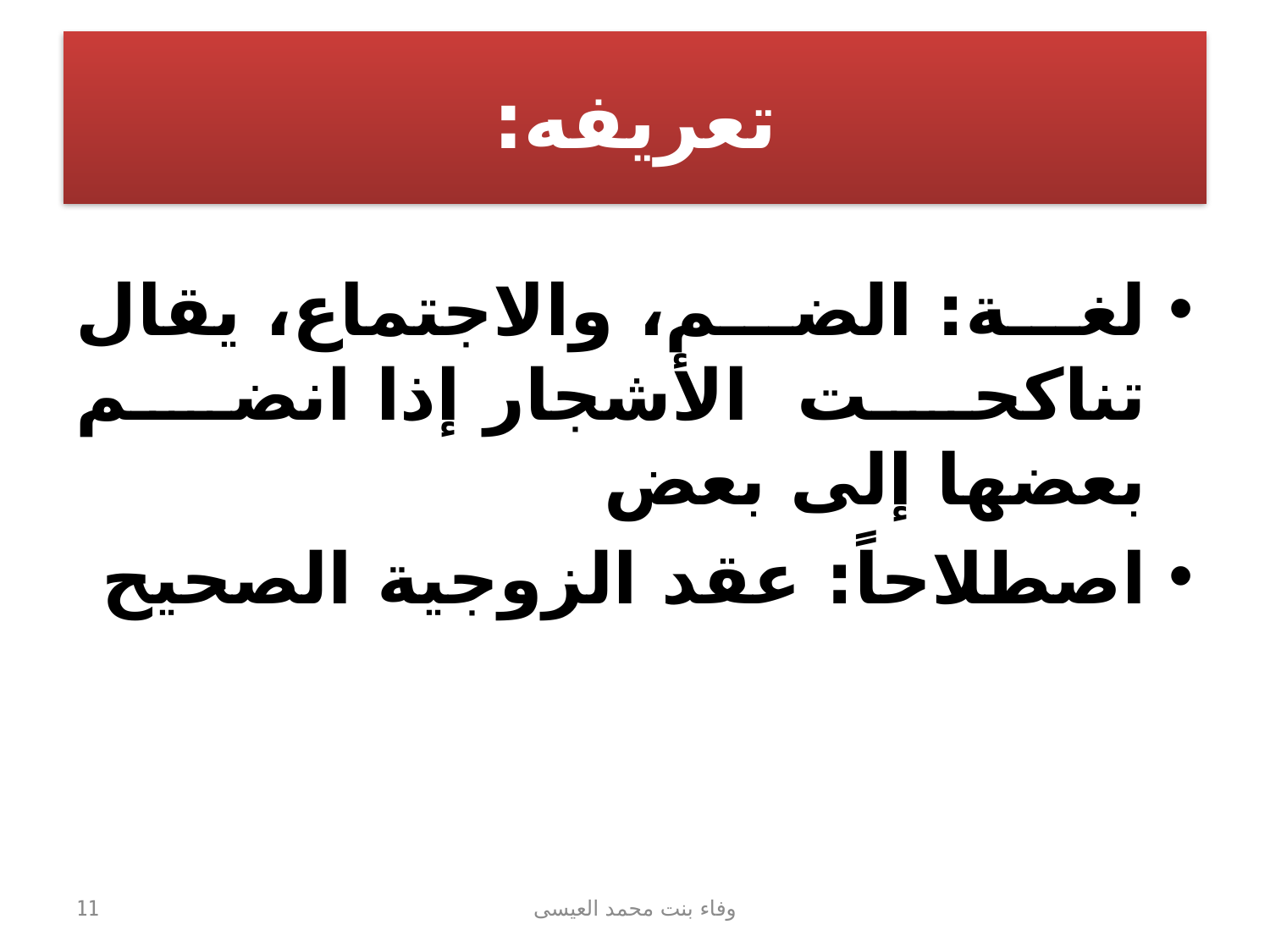

# تعريفه:
لغة: الضم، والاجتماع، يقال تناكحت  الأشجار إذا انضم بعضها إلى بعض
اصطلاحاً: عقد الزوجية الصحيح
11
وفاء بنت محمد العيسى